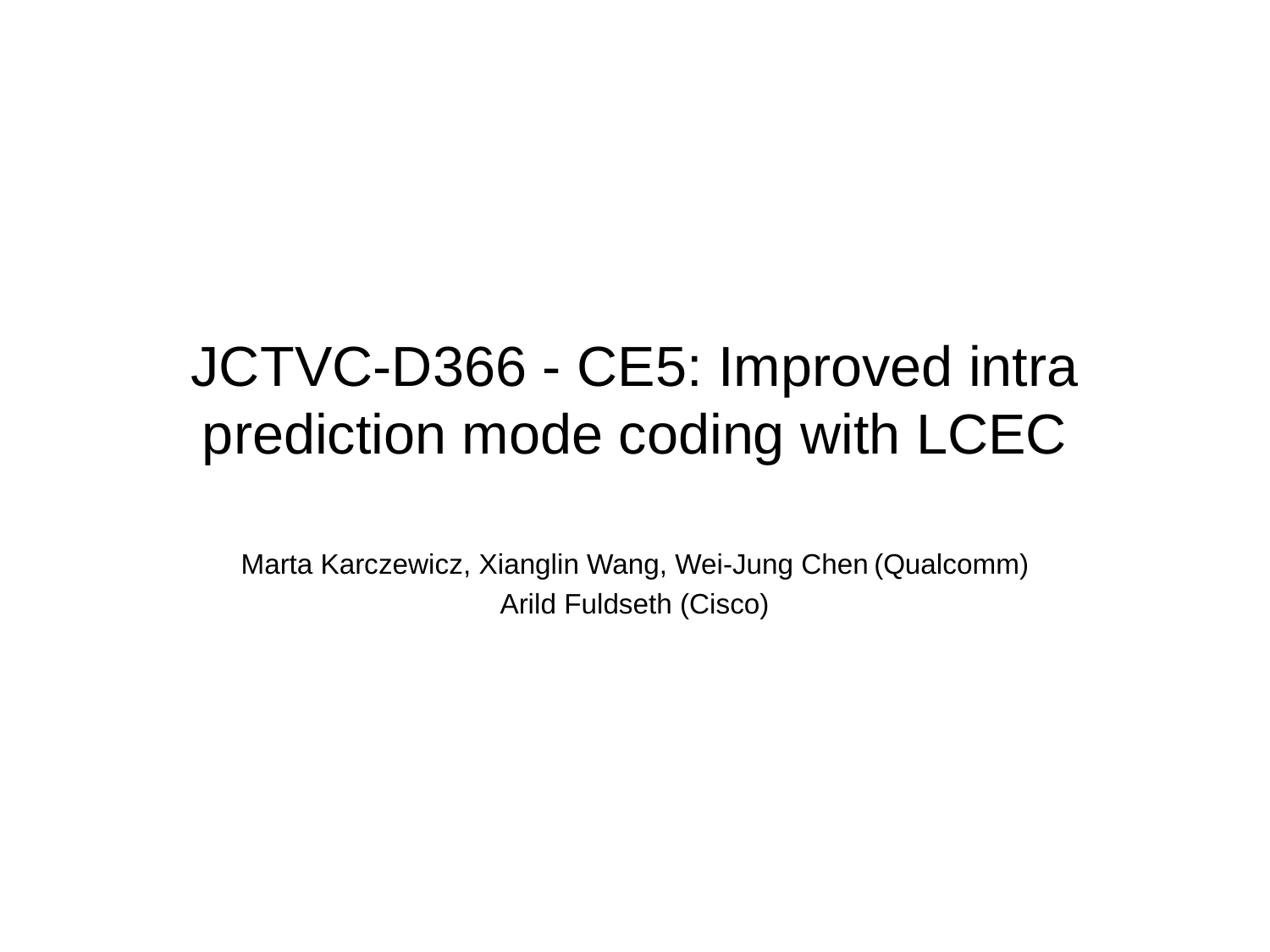

# JCTVC-D366 - CE5: Improved intra prediction mode coding with LCEC
Marta Karczewicz, Xianglin Wang, Wei-Jung Chen (Qualcomm)
Arild Fuldseth (Cisco)